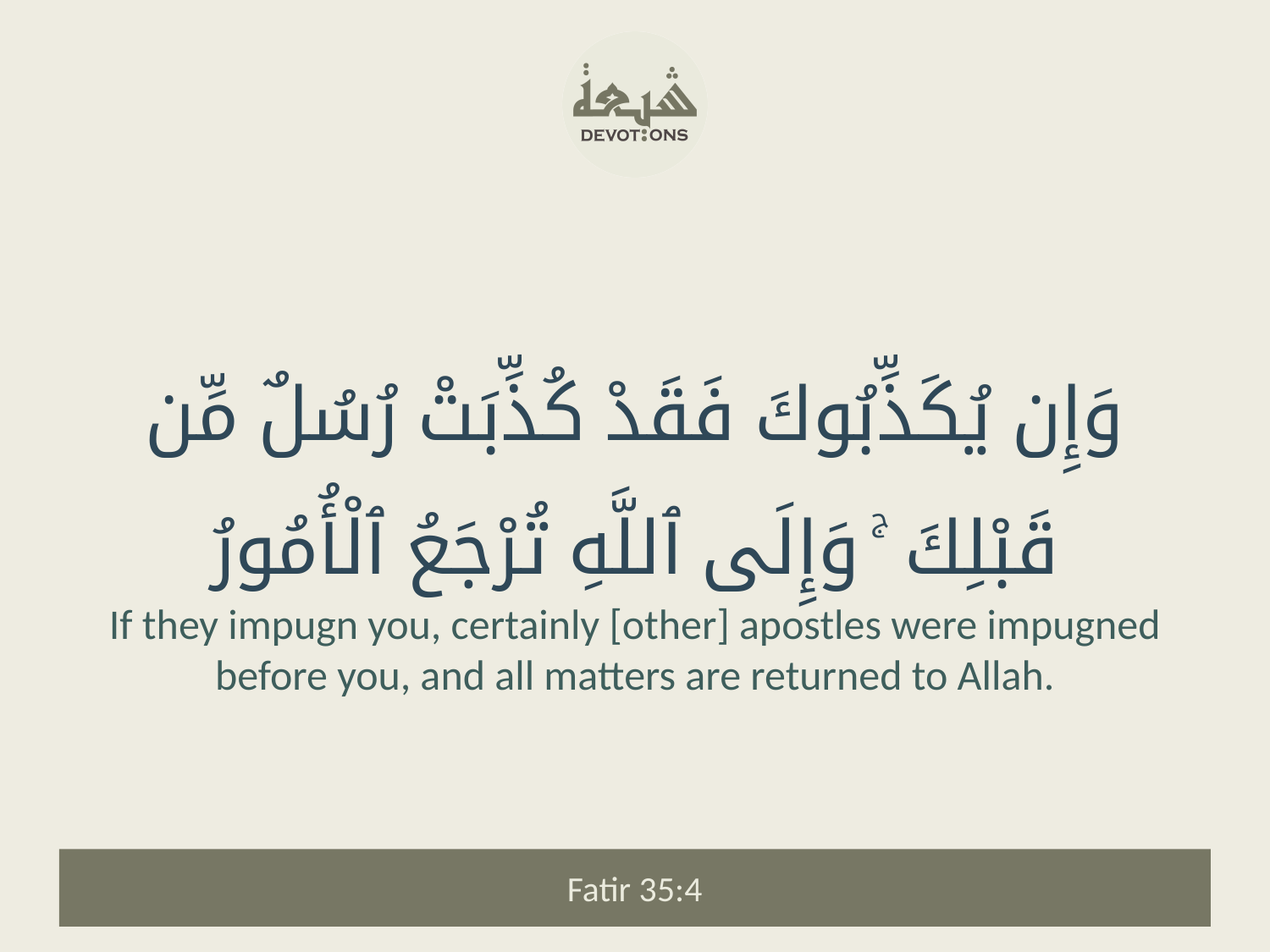

وَإِن يُكَذِّبُوكَ فَقَدْ كُذِّبَتْ رُسُلٌ مِّن قَبْلِكَ ۚ وَإِلَى ٱللَّهِ تُرْجَعُ ٱلْأُمُورُ
If they impugn you, certainly [other] apostles were impugned before you, and all matters are returned to Allah.
Fatir 35:4